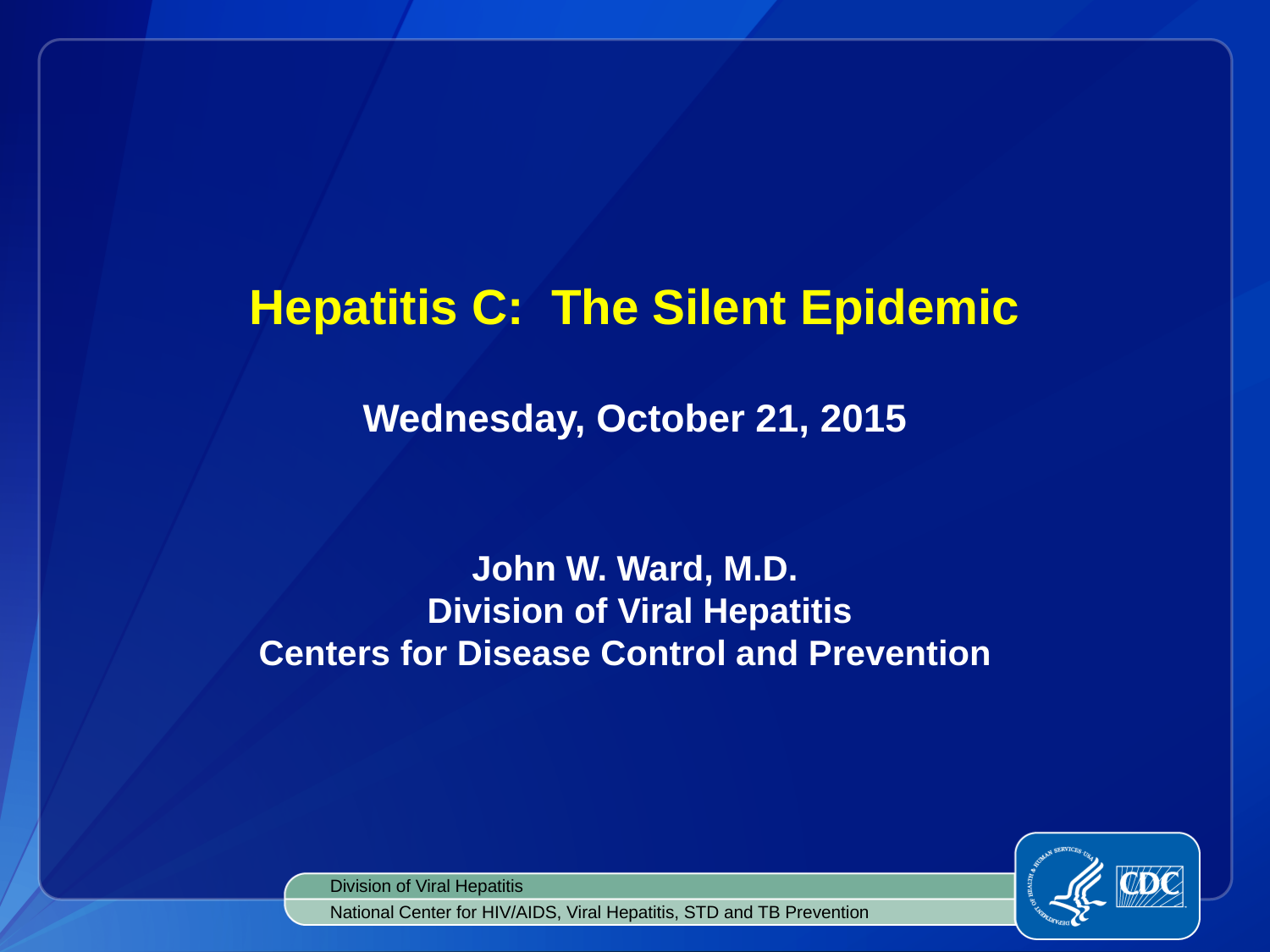

# Hepatitis C:  The Silent Epidemic   Wednesday, October 21, 2015
John W. Ward, M.D.
 Division of Viral Hepatitis
Centers for Disease Control and Prevention
Division of Viral Hepatitis
National Center for HIV/AIDS, Viral Hepatitis, STD and TB Prevention